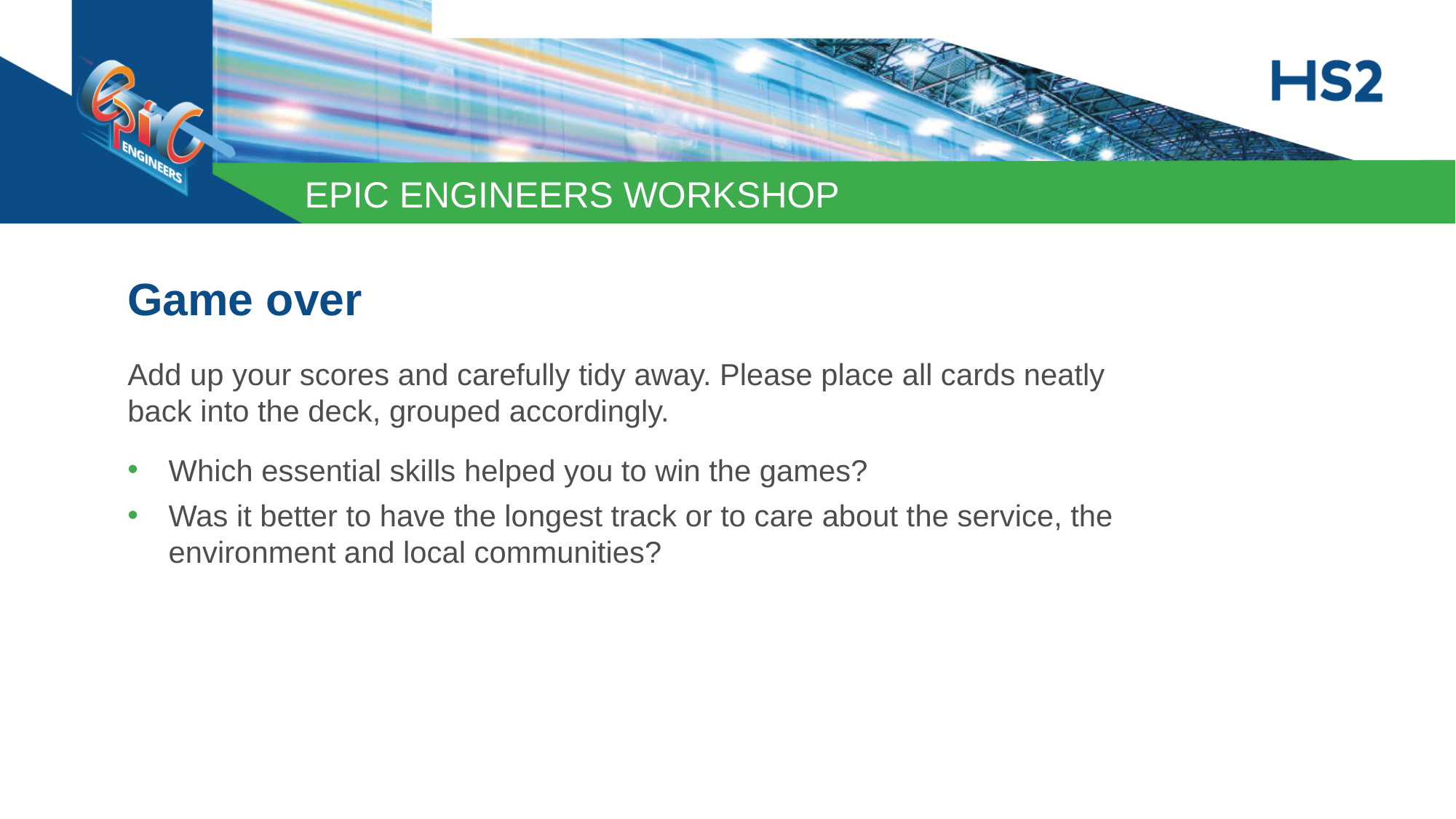

Game over
Add up your scores and carefully tidy away. Please place all cards neatly back into the deck, grouped accordingly.
Which essential skills helped you to win the games?
Was it better to have the longest track or to care about the service, the environment and local communities?